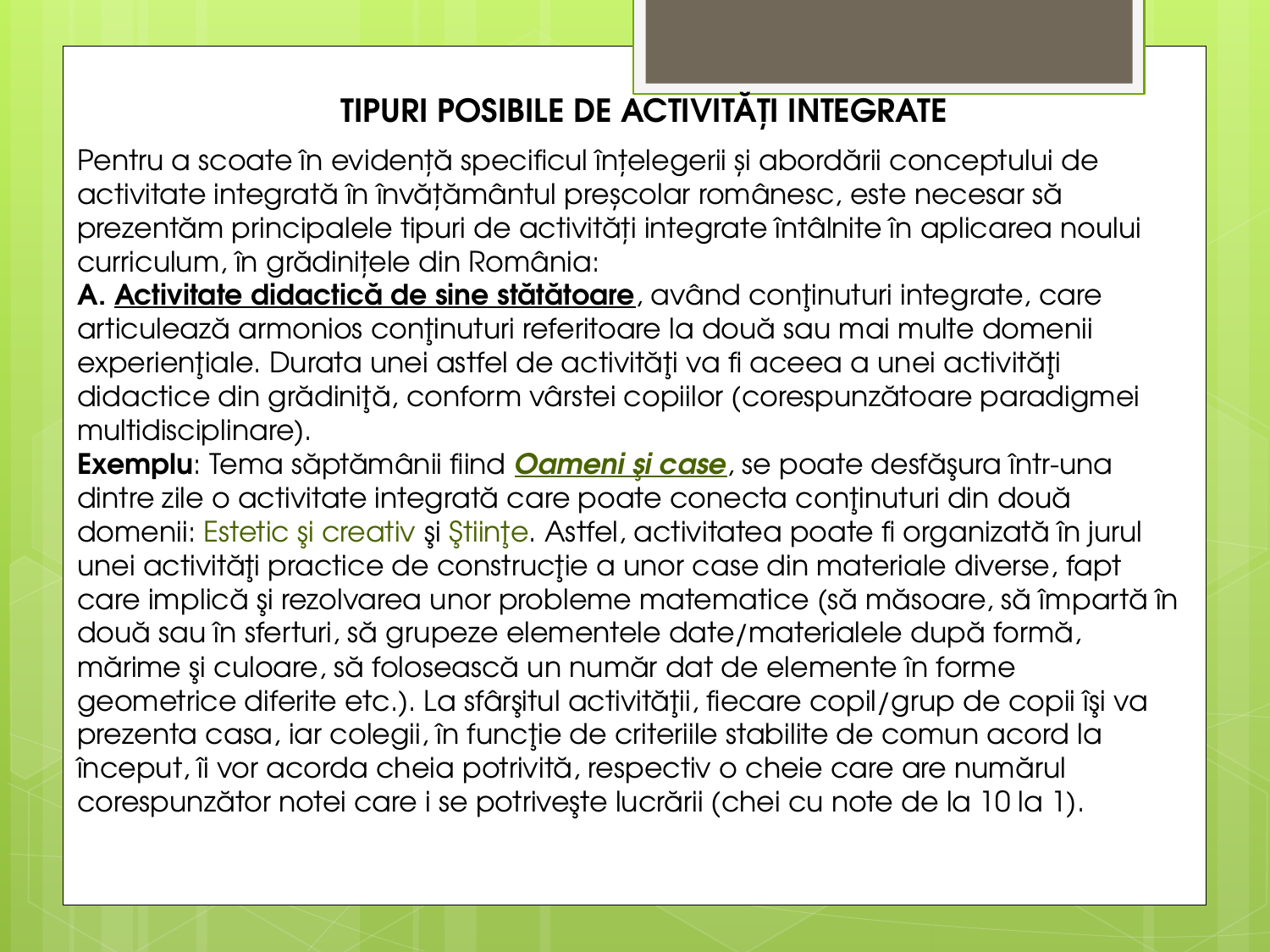

TIPURI POSIBILE DE ACTIVITĂȚI INTEGRATE
Pentru a scoate în evidență specificul înțelegerii și abordării conceptului de activitate integrată în învățământul preșcolar românesc, este necesar să prezentăm principalele tipuri de activități integrate întâlnite în aplicarea noului curriculum, în grădinițele din România:
A. Activitate didactică de sine stătătoare, având conţinuturi integrate, care articulează armonios conţinuturi referitoare la două sau mai multe domenii experienţiale. Durata unei astfel de activităţi va fi aceea a unei activităţi didactice din grădiniţă, conform vârstei copiilor (corespunzătoare paradigmei multidisciplinare).
Exemplu: Tema săptămânii fiind Oameni şi case, se poate desfăşura într-una dintre zile o activitate integrată care poate conecta conţinuturi din două domenii: Estetic şi creativ şi Ştiinţe. Astfel, activitatea poate fi organizată în jurul unei activităţi practice de construcţie a unor case din materiale diverse, fapt care implică şi rezolvarea unor probleme matematice (să măsoare, să împartă în două sau în sferturi, să grupeze elementele date/materialele după formă, mărime şi culoare, să folosească un număr dat de elemente în forme geometrice diferite etc.). La sfârşitul activităţii, fiecare copil/grup de copii îşi va prezenta casa, iar colegii, în funcţie de criteriile stabilite de comun acord la început, îi vor acorda cheia potrivită, respectiv o cheie care are numărul corespunzător notei care i se potriveşte lucrării (chei cu note de la 10 la 1).